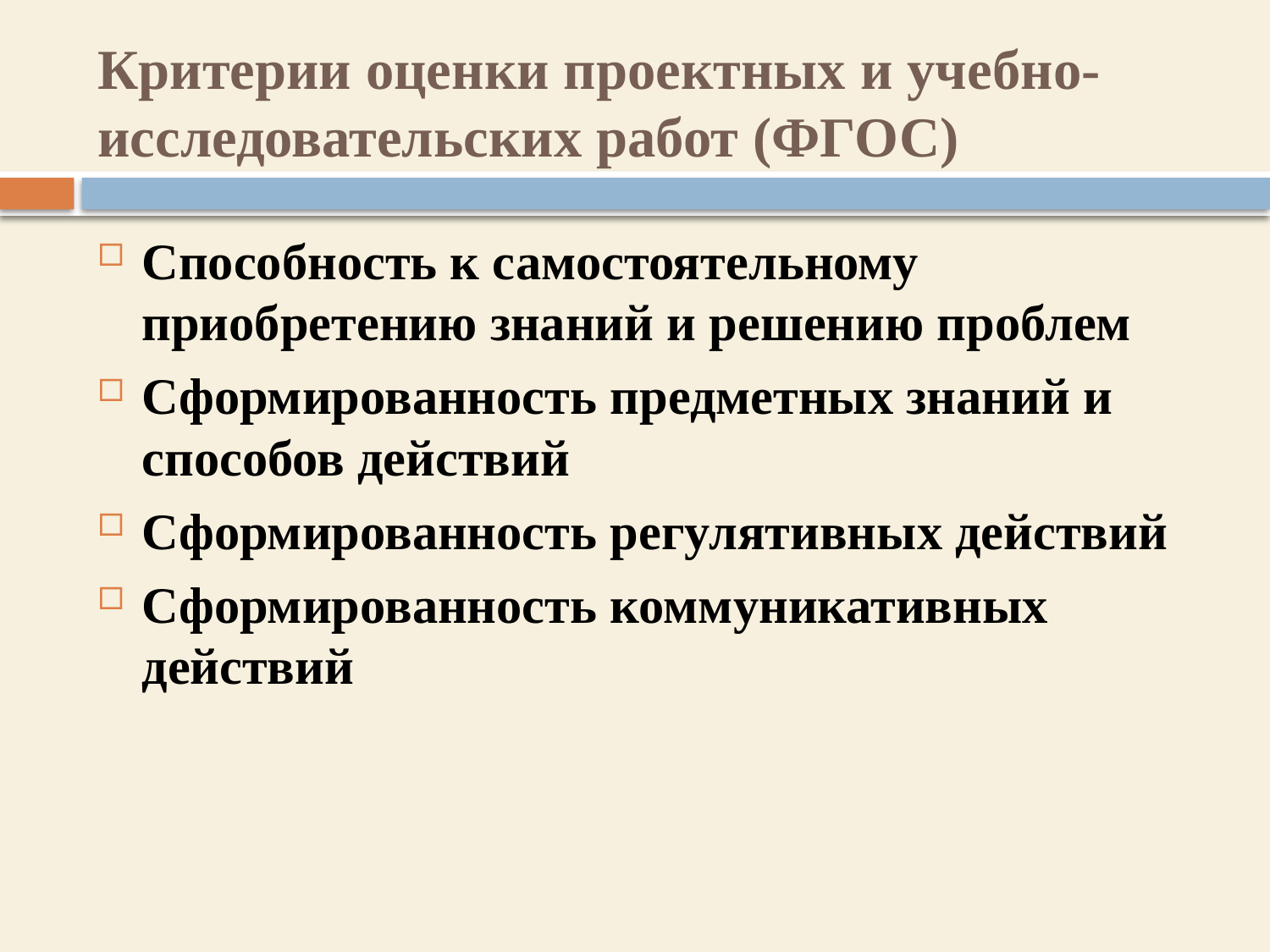

# Критерии оценки проектных и учебно-исследовательских работ (ФГОС)
Способность к самостоятельному приобретению знаний и решению проблем
Сформированность предметных знаний и способов действий
Сформированность регулятивных действий
Сформированность коммуникативных действий